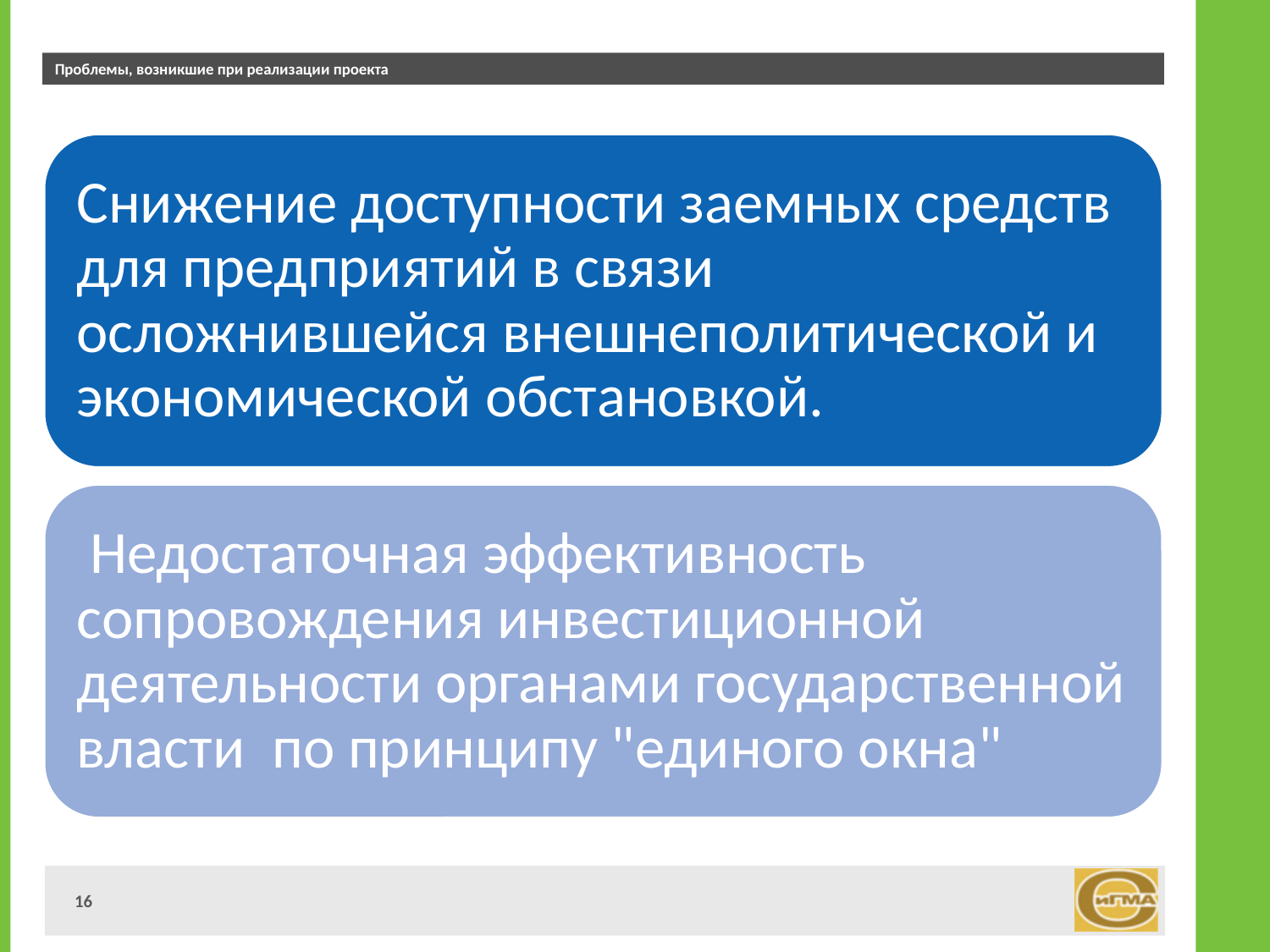

Проблемы, возникшие при реализации проекта
#
Снижение доступности заемных средств для предприятий в связи осложнившейся внешнеполитической и экономической обстановкой.
 Недостаточная эффективность сопровождения инвестиционной  деятельности органами государственной власти  по принципу "единого окна"
16